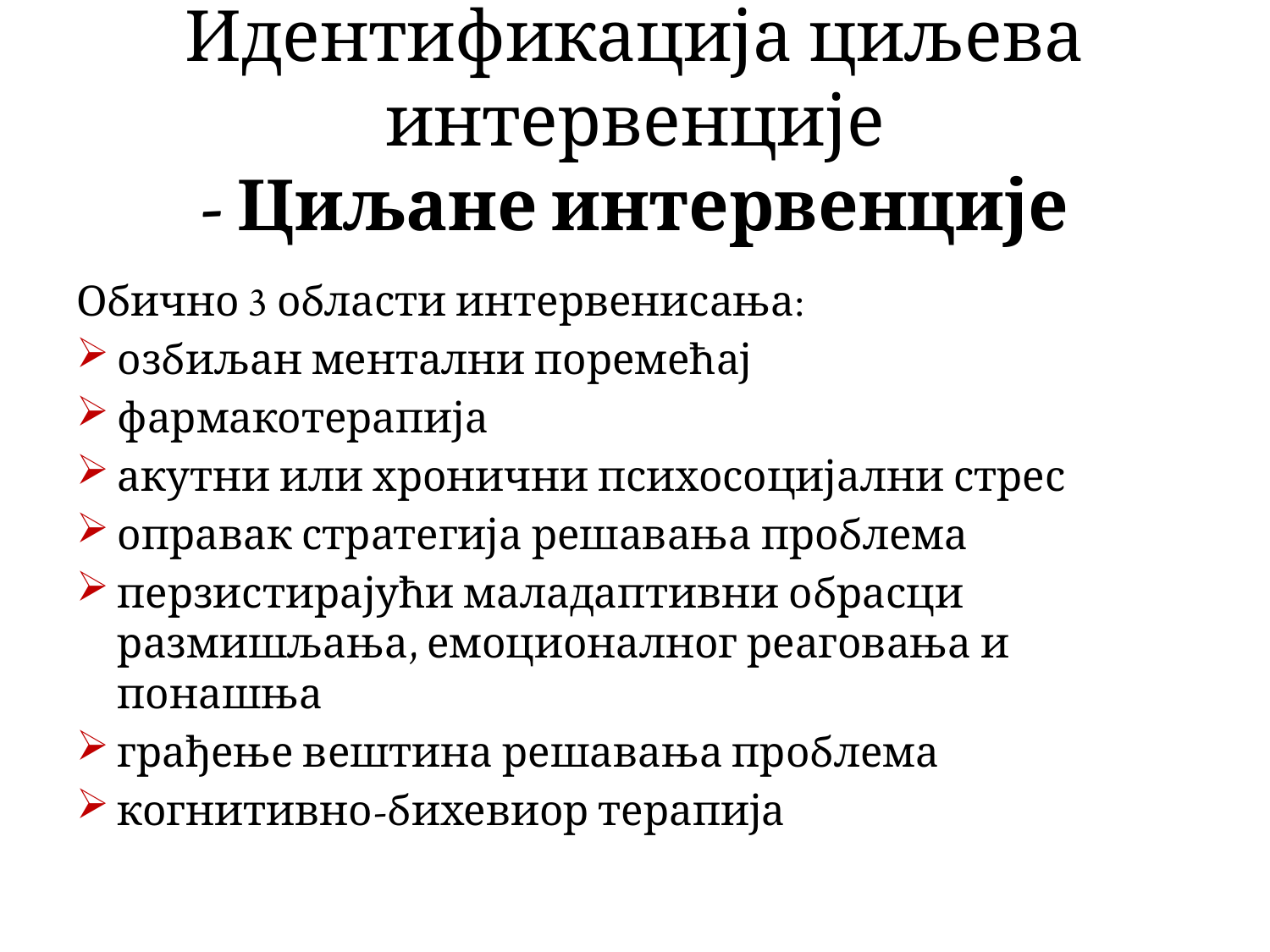

# Идентификација циљева интервенције - Циљане интервенције
Обично 3 области интервенисања:
озбиљан ментални поремећај
фармакотерапија
акутни или хронични психосоцијални стрес
оправак стратегија решавања проблема
перзистирајући маладаптивни обрасци размишљања, емоционалног реаговања и понашња
грађење вештина решавања проблема
когнитивно-бихевиор терапија